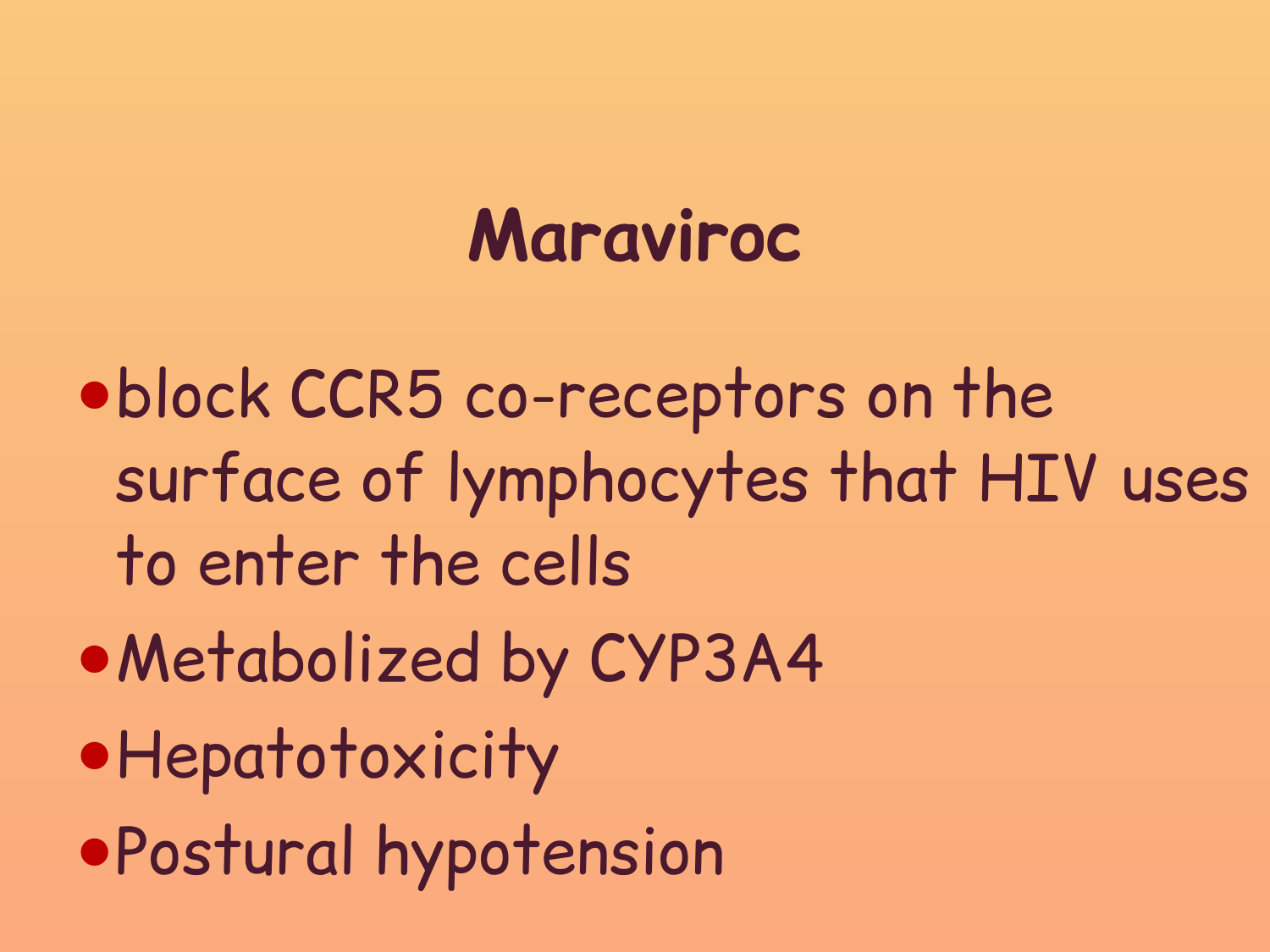

Maraviroc

block CCR5 co-receptors on the surface of lymphocytes that HIV uses to enter the cells
Metabolized by CYP3A4
Hepatotoxicity
Postural hypotension

#